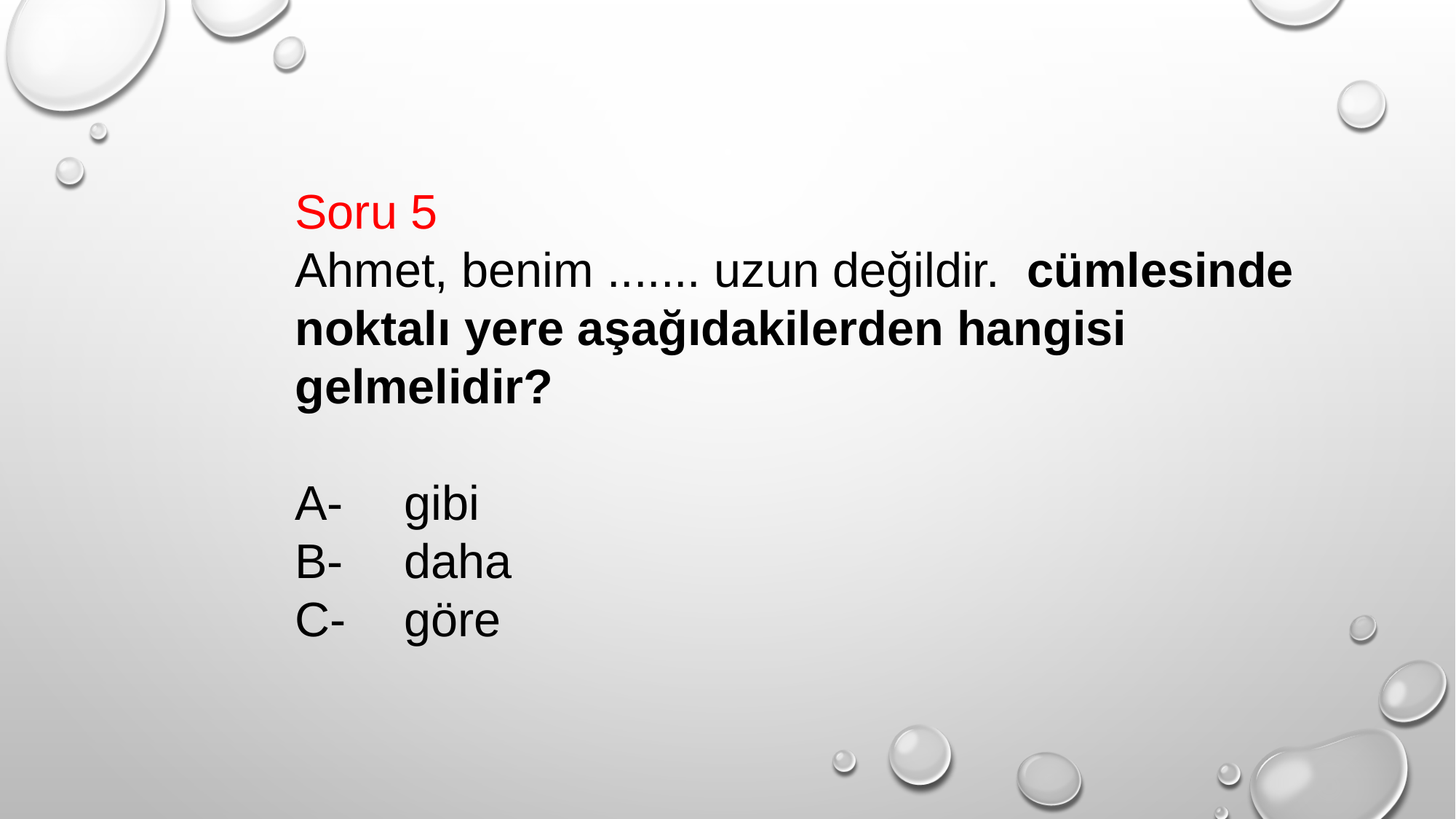

Soru 5
Ahmet, benim ....... uzun değildir.  cümlesinde noktalı yere aşağıdakilerden hangisi gelmelidir?

A-	gibi
B-	daha
C-	göre